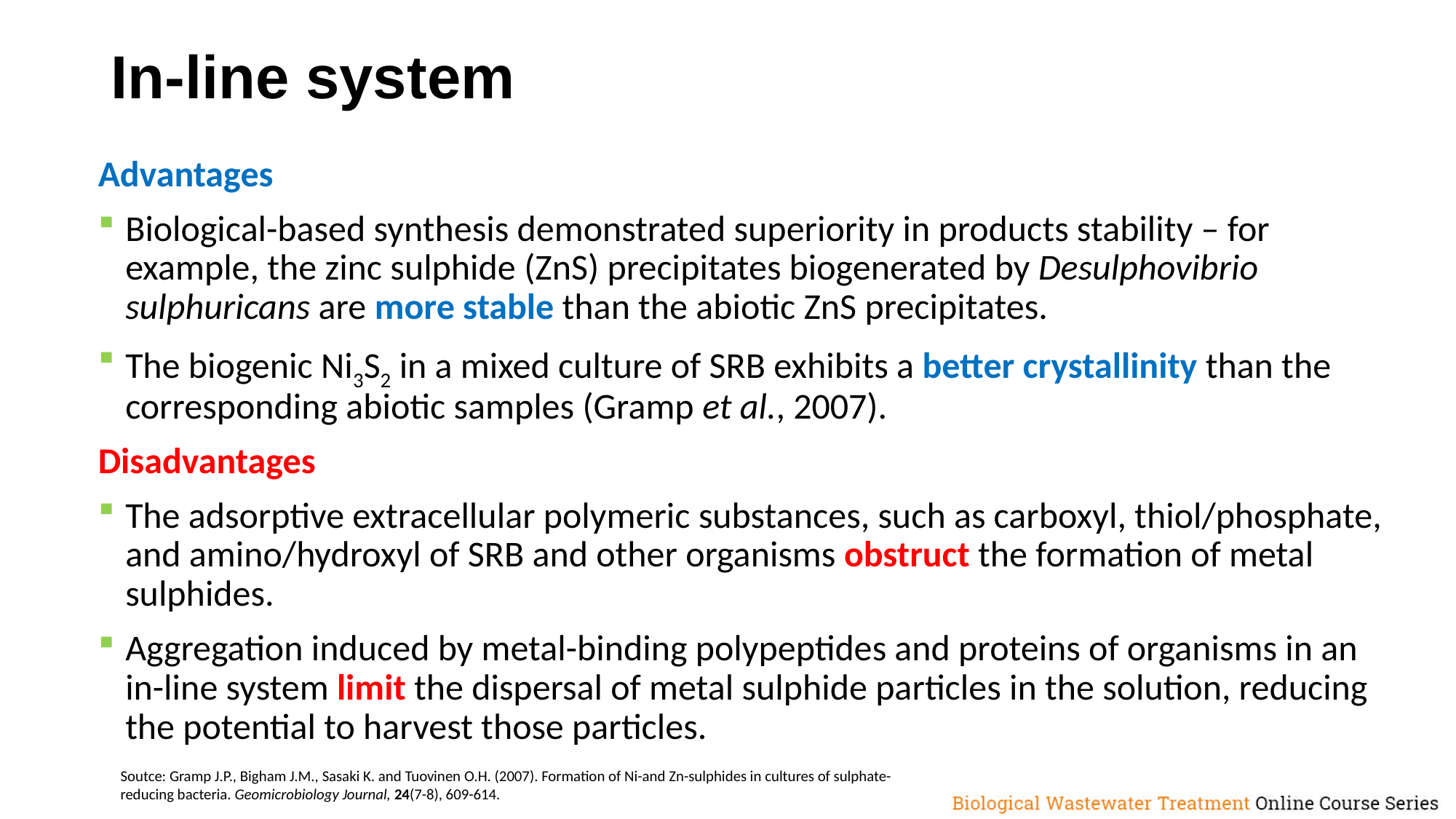

# In-line system
Advantages
Biological-based synthesis demonstrated superiority in products stability – for example, the zinc sulphide (ZnS) precipitates biogenerated by Desulphovibrio sulphuricans are more stable than the abiotic ZnS precipitates.
The biogenic Ni3S2 in a mixed culture of SRB exhibits a better crystallinity than the corresponding abiotic samples (Gramp et al., 2007).
Disadvantages
The adsorptive extracellular polymeric substances, such as carboxyl, thiol/phosphate, and amino/hydroxyl of SRB and other organisms obstruct the formation of metal sulphides.
Aggregation induced by metal-binding polypeptides and proteins of organisms in an in-line system limit the dispersal of metal sulphide particles in the solution, reducing the potential to harvest those particles.

Soutce: Gramp J.P., Bigham J.M., Sasaki K. and Tuovinen O.H. (2007). Formation of Ni-and Zn-sulphides in cultures of sulphate-reducing bacteria. Geomicrobiology Journal, 24(7-8), 609-614.